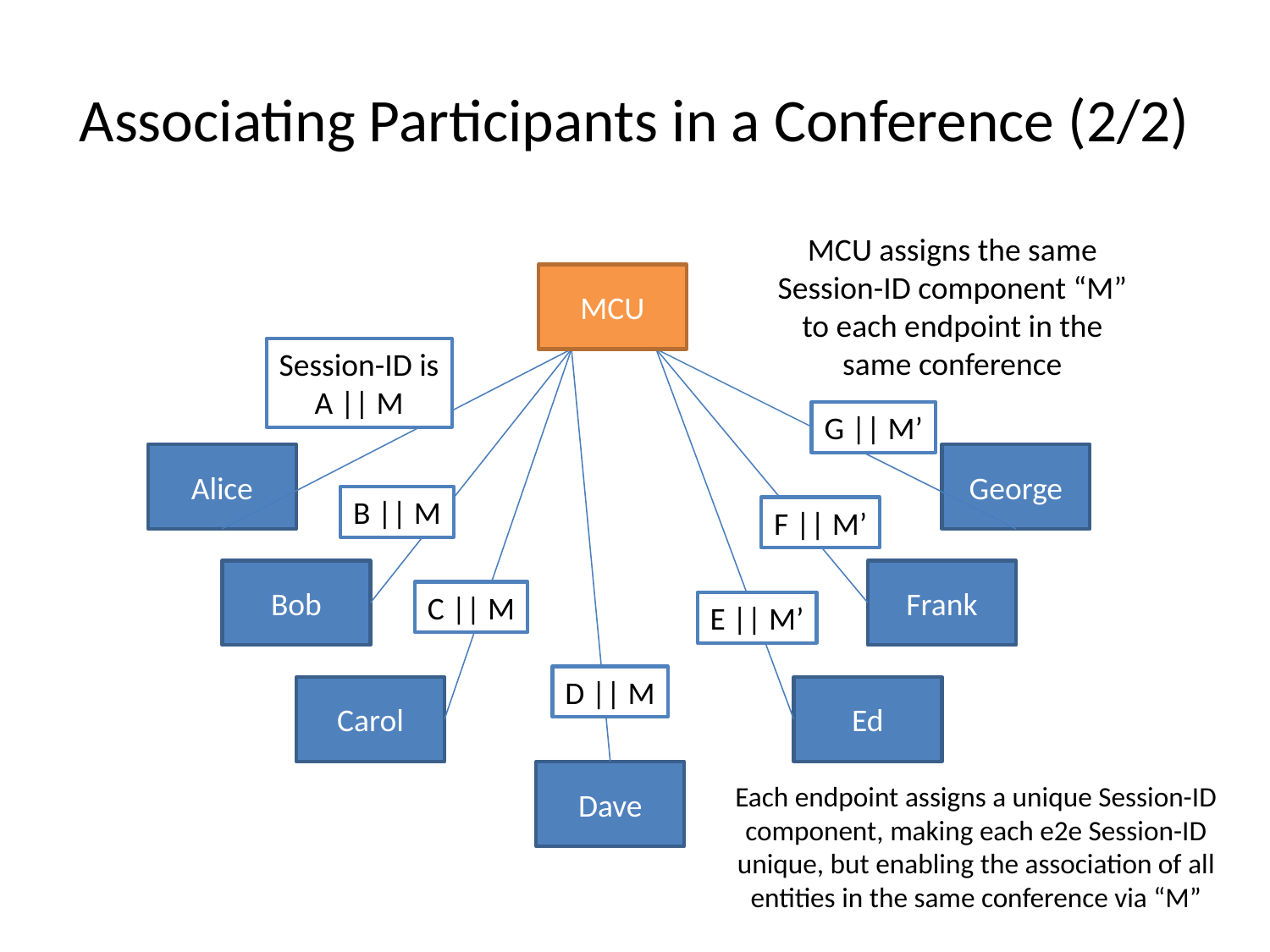

# Associating Participants in a Conference (2/2)
MCU assigns the same Session-ID component “M” to each endpoint in the same conference
MCU
Session-ID is
A || M
G || M’
Alice
George
B || M
F || M’
Bob
Frank
C || M
E || M’
D || M
Carol
Ed
Dave
Each endpoint assigns a unique Session-ID component, making each e2e Session-ID unique, but enabling the association of all entities in the same conference via “M”